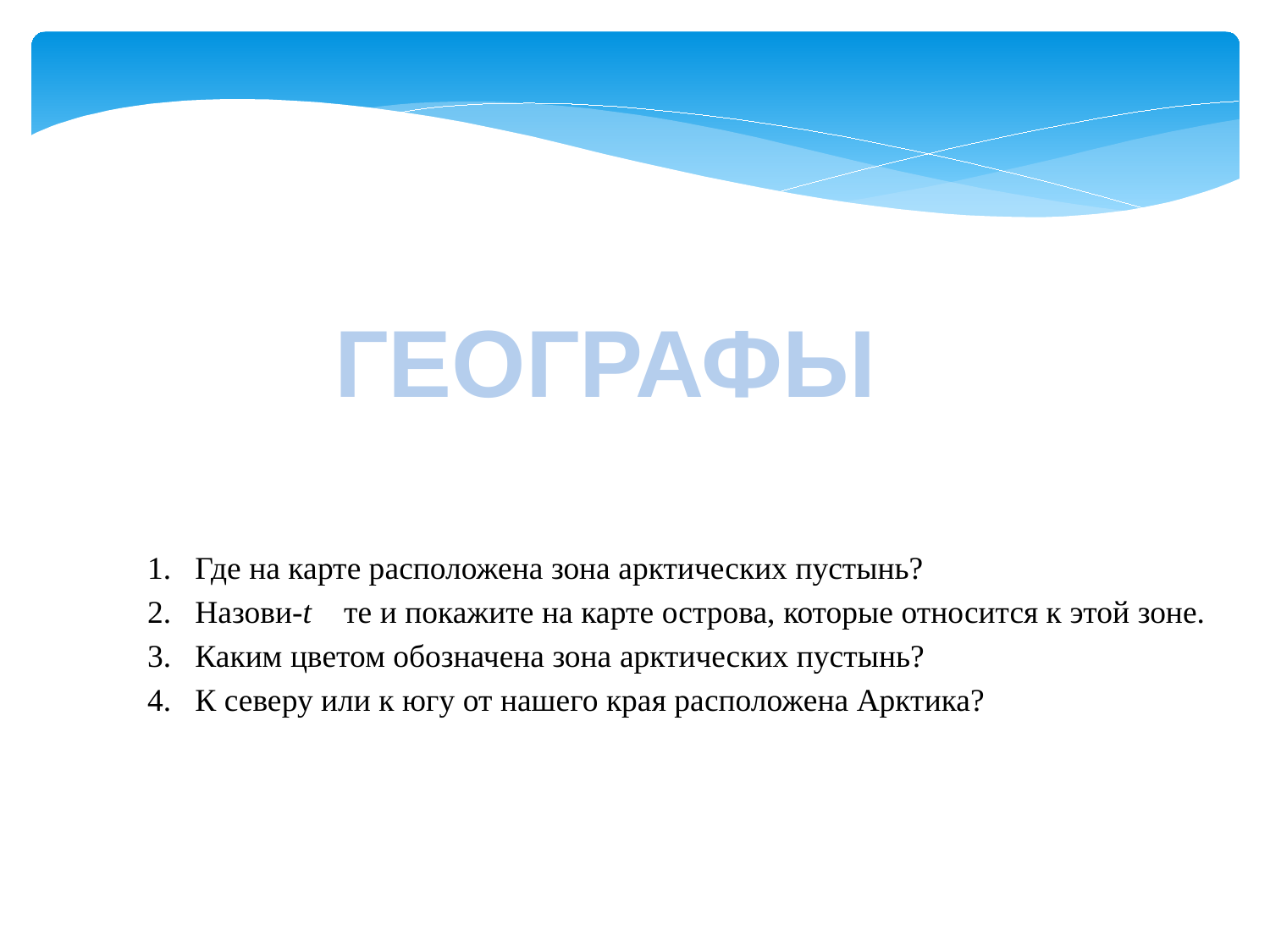

ГЕОГРАФЫ
Где на карте расположена зона арктических пустынь?
Назови-t    те и покажите на карте острова, которые относится к этой зоне.
Каким цветом обозначена зона арктических пустынь?
К северу или к югу от нашего края расположена Арктика?